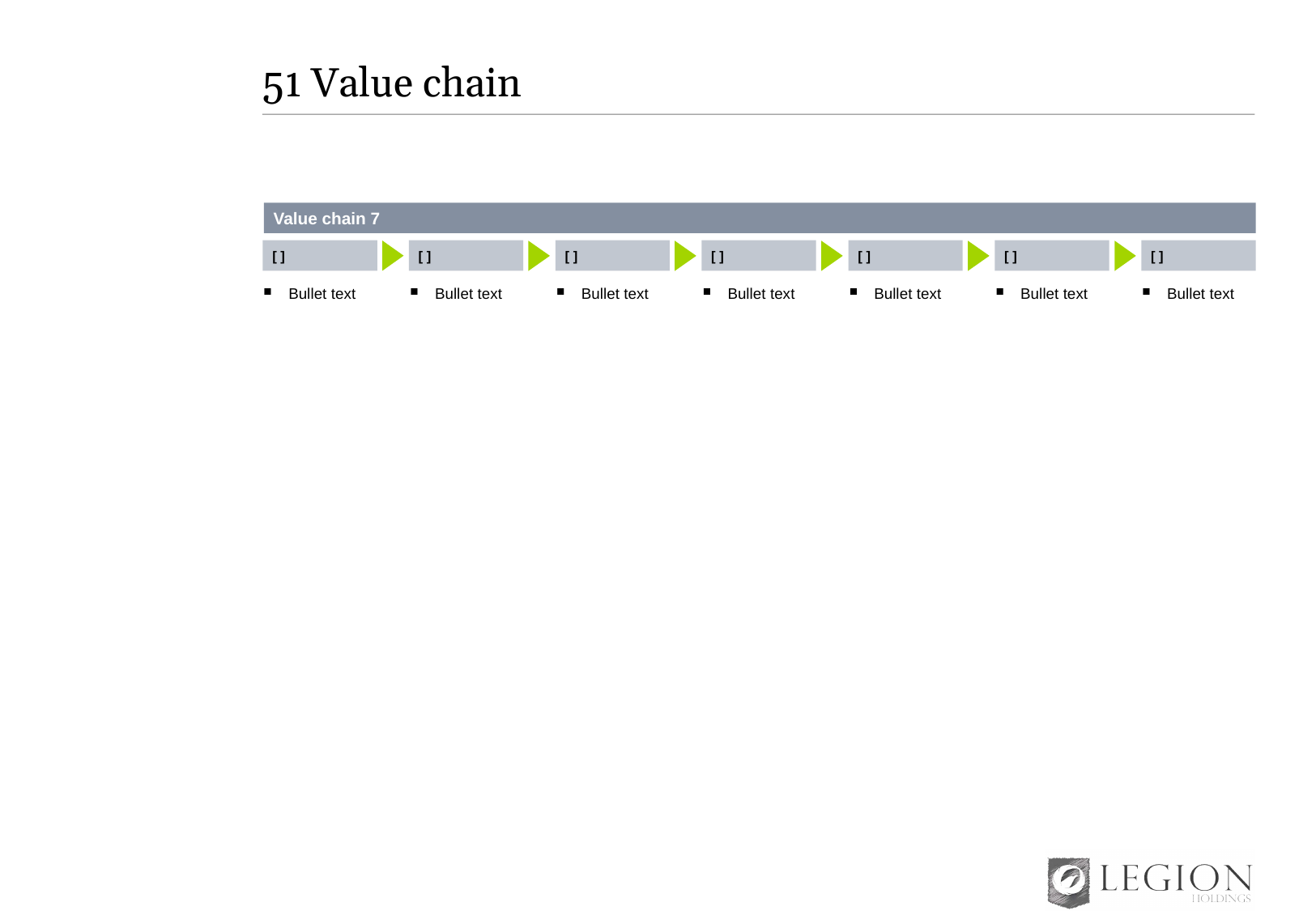

# 51 Value chain

Value chain 7
[ ]
[ ]
[ ]
[ ]
[ ]
[ ]
[ ]

Bullet text
Bullet text
Bullet text
Bullet text
Bullet text
Bullet text
Bullet text